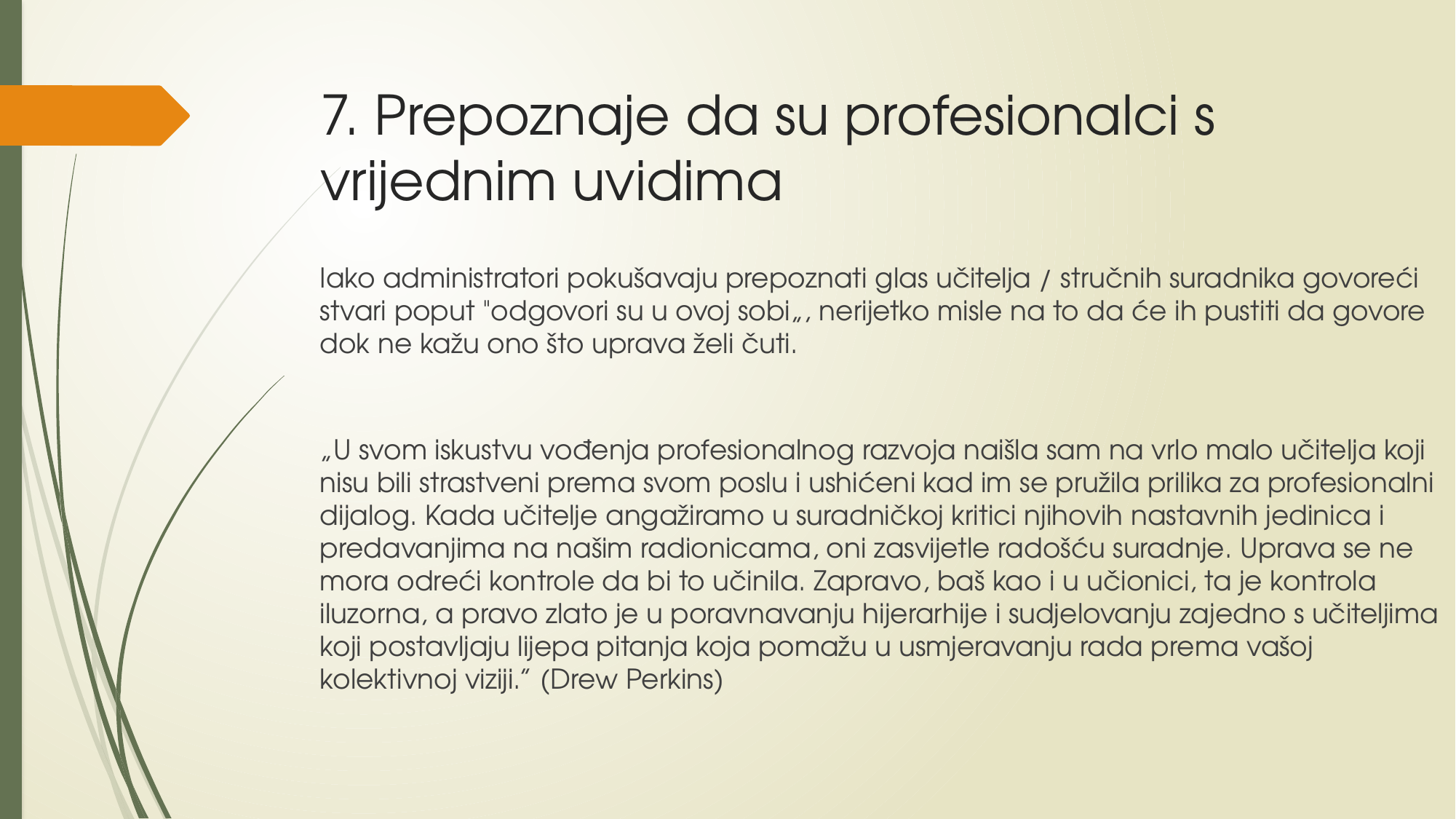

# 7. Prepoznaje da su profesionalci s vrijednim uvidima
Iako administratori pokušavaju prepoznati glas učitelja / stručnih suradnika govoreći stvari poput "odgovori su u ovoj sobi„, nerijetko misle na to da će ih pustiti da govore dok ne kažu ono što uprava želi čuti.

„U svom iskustvu vođenja profesionalnog razvoja naišla sam na vrlo malo učitelja koji nisu bili strastveni prema svom poslu i ushićeni kad im se pružila prilika za profesionalni dijalog. Kada učitelje angažiramo u suradničkoj kritici njihovih nastavnih jedinica i predavanjima na našim radionicama, oni zasvijetle radošću suradnje. Uprava se ne mora odreći kontrole da bi to učinila. Zapravo, baš kao i u učionici, ta je kontrola iluzorna, a pravo zlato je u poravnavanju hijerarhije i sudjelovanju zajedno s učiteljima koji postavljaju lijepa pitanja koja pomažu u usmjeravanju rada prema vašoj kolektivnoj viziji.” (Drew Perkins)